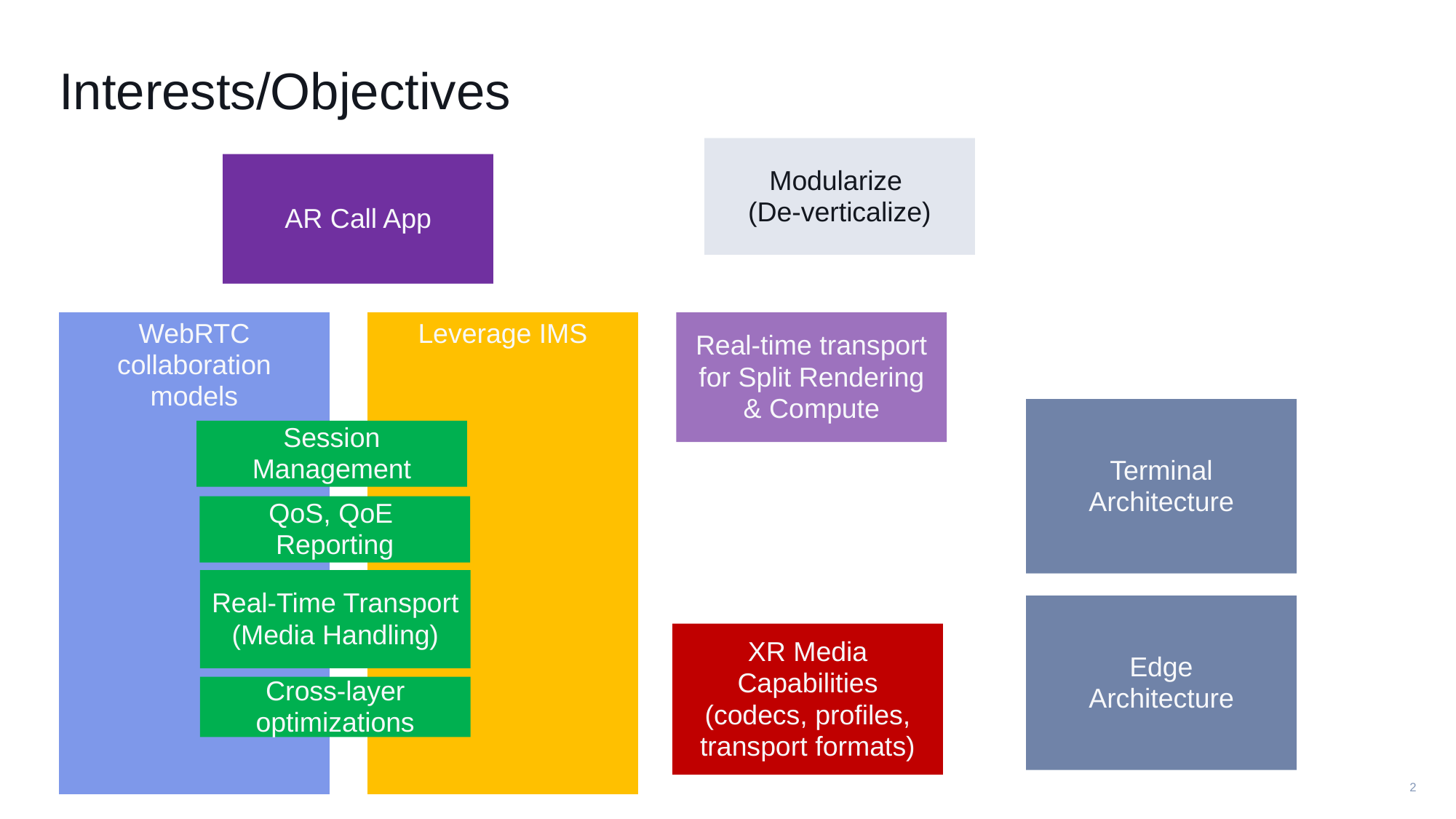

# Interests/Objectives
Modularize
(De-verticalize)
AR Call App
WebRTC collaboration models
Leverage IMS
Real-time transport for Split Rendering & Compute
Terminal Architecture
Session Management
QoS, QoE  Reporting
Real-Time Transport (Media Handling)
Edge
Architecture
XR Media Capabilities
(codecs, profiles, transport formats)
Cross-layer optimizations
Source sample text